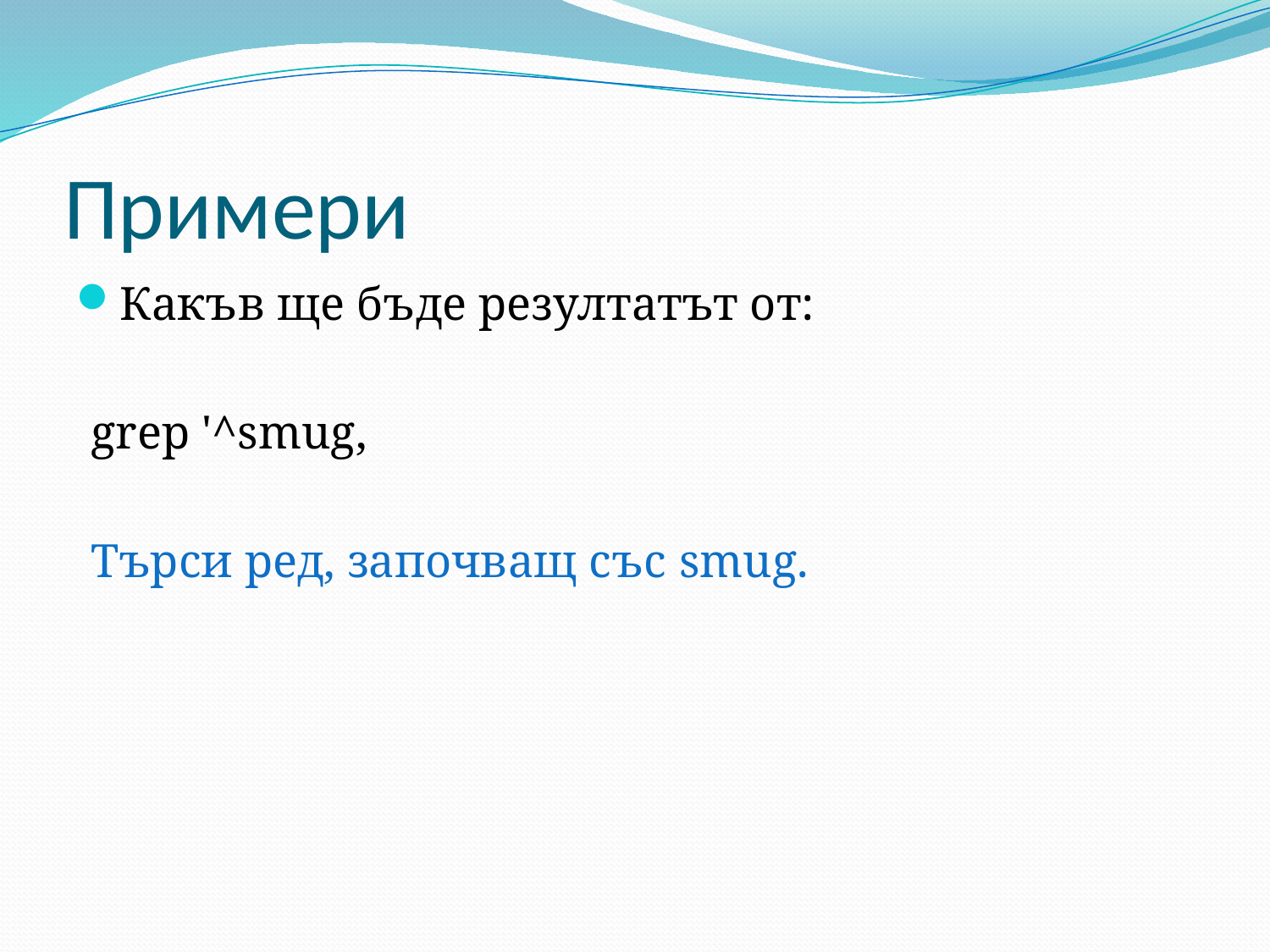

# Примери
Какъв ще бъде резултатът от:

grep '^smug‚

Търси ред, започващ със smug.